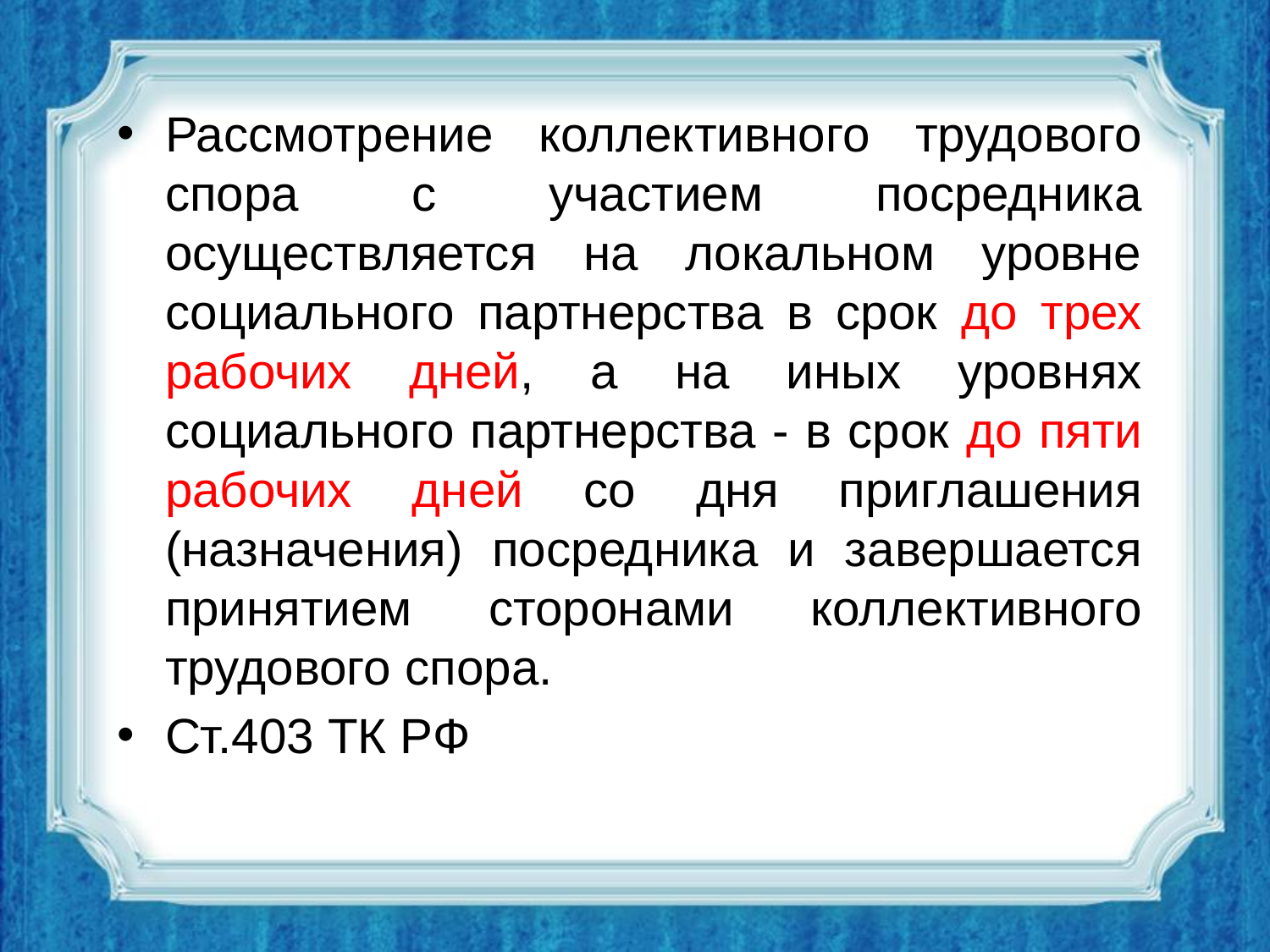

Рассмотрение коллективного трудового спора с участием посредника осуществляется на локальном уровне социального партнерства в срок до трех рабочих дней, а на иных уровнях социального партнерства - в срок до пяти рабочих дней со дня приглашения (назначения) посредника и завершается принятием сторонами коллективного трудового спора.
Ст.403 ТК РФ